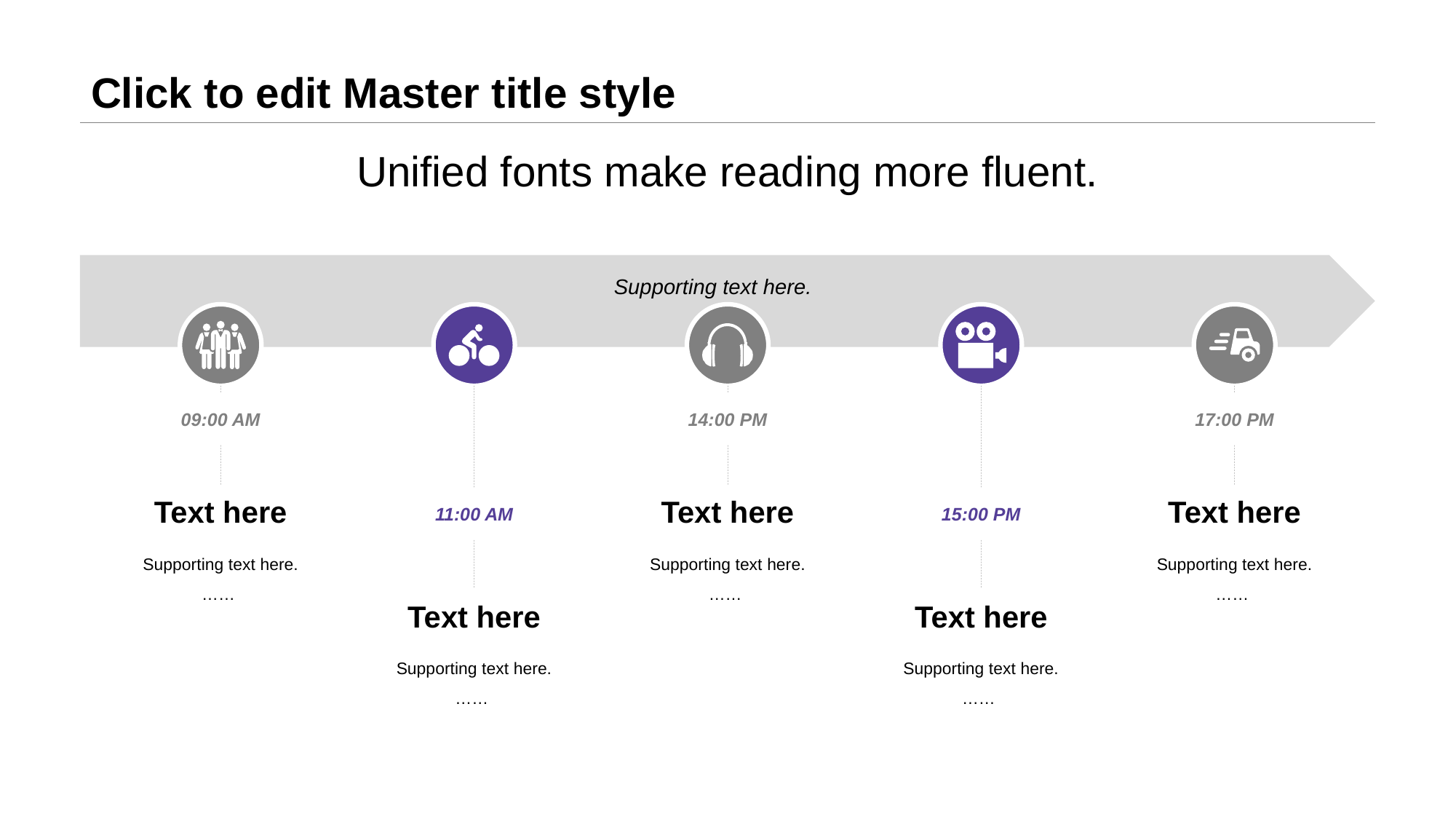

# Click to edit Master title style
Unified fonts make reading more fluent.
Supporting text here.

09:00 AM
14:00 PM
17:00 PM
Text here
Supporting text here.
……
Text here
Supporting text here.
……
Text here
Supporting text here.
……
11:00 AM
15:00 PM
Text here
Supporting text here.
……
Text here
Supporting text here.
……
12